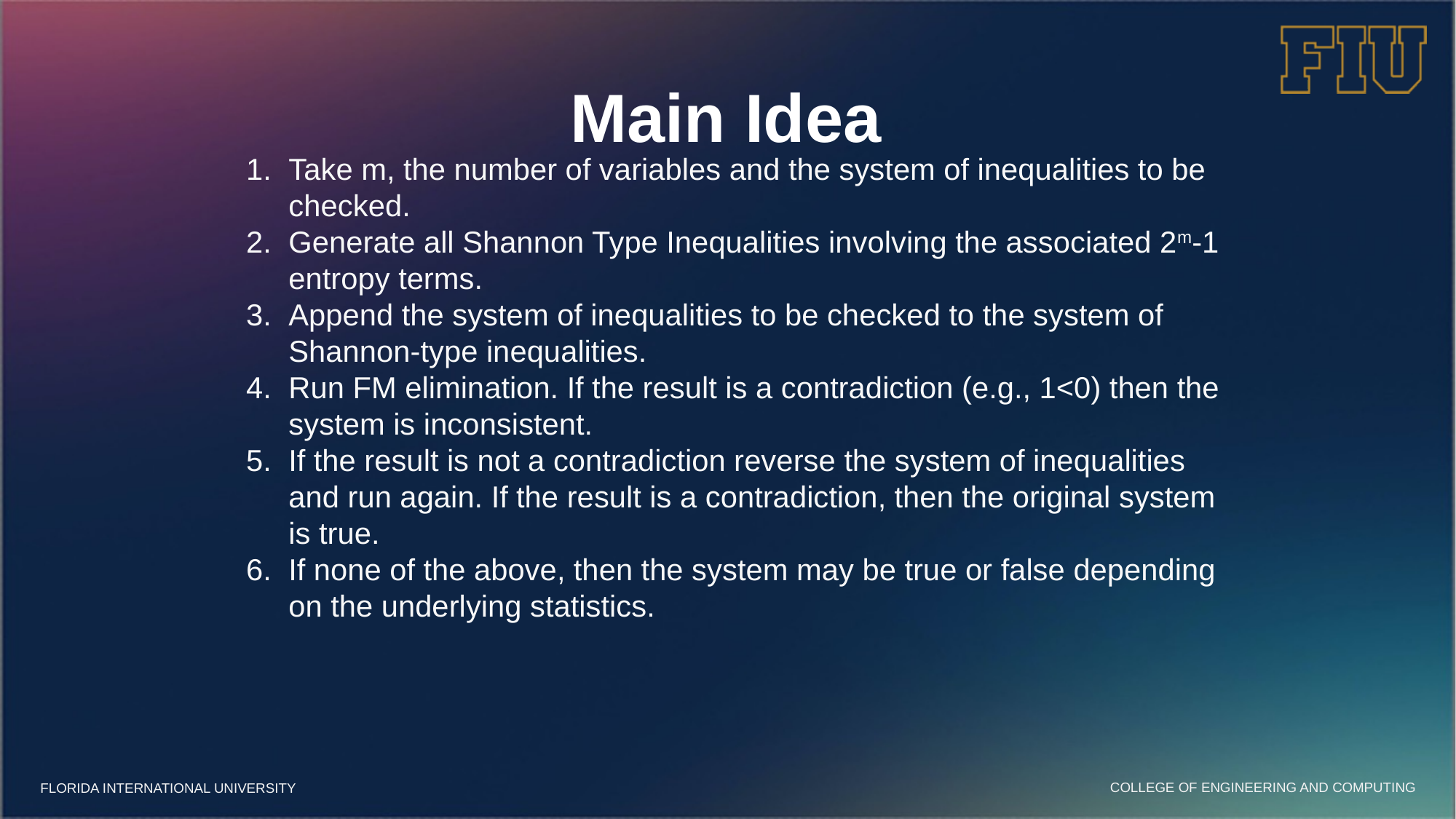

# Main Idea

Take m, the number of variables and the system of inequalities to be checked.
Generate all Shannon Type Inequalities involving the associated 2m-1 entropy terms.
Append the system of inequalities to be checked to the system of Shannon-type inequalities.
Run FM elimination. If the result is a contradiction (e.g., 1<0) then the system is inconsistent.
If the result is not a contradiction reverse the system of inequalities and run again. If the result is a contradiction, then the original system is true.
If none of the above, then the system may be true or false depending on the underlying statistics.